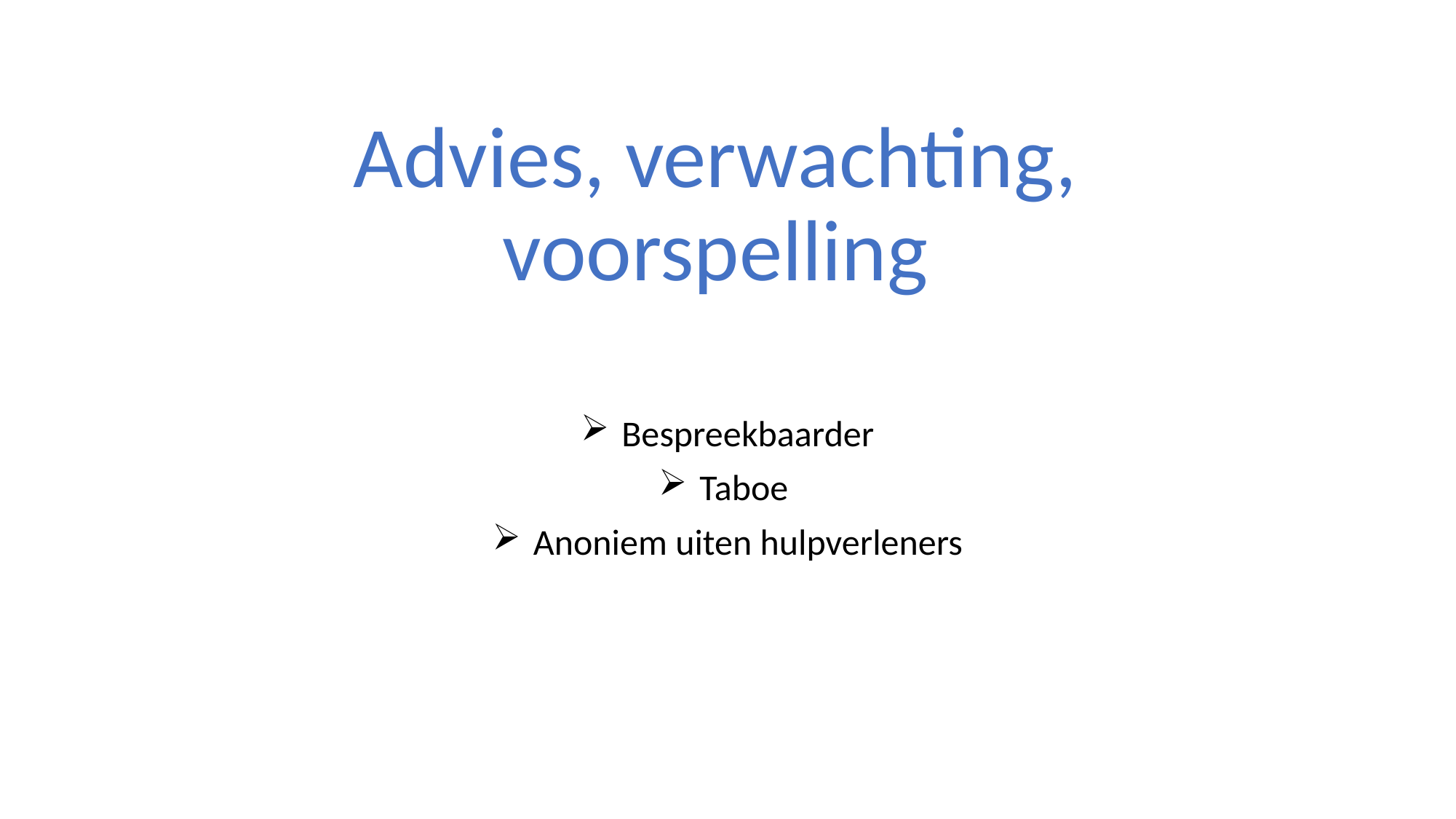

# Advies, verwachting, voorspelling
Bespreekbaarder
Taboe
Anoniem uiten hulpverleners